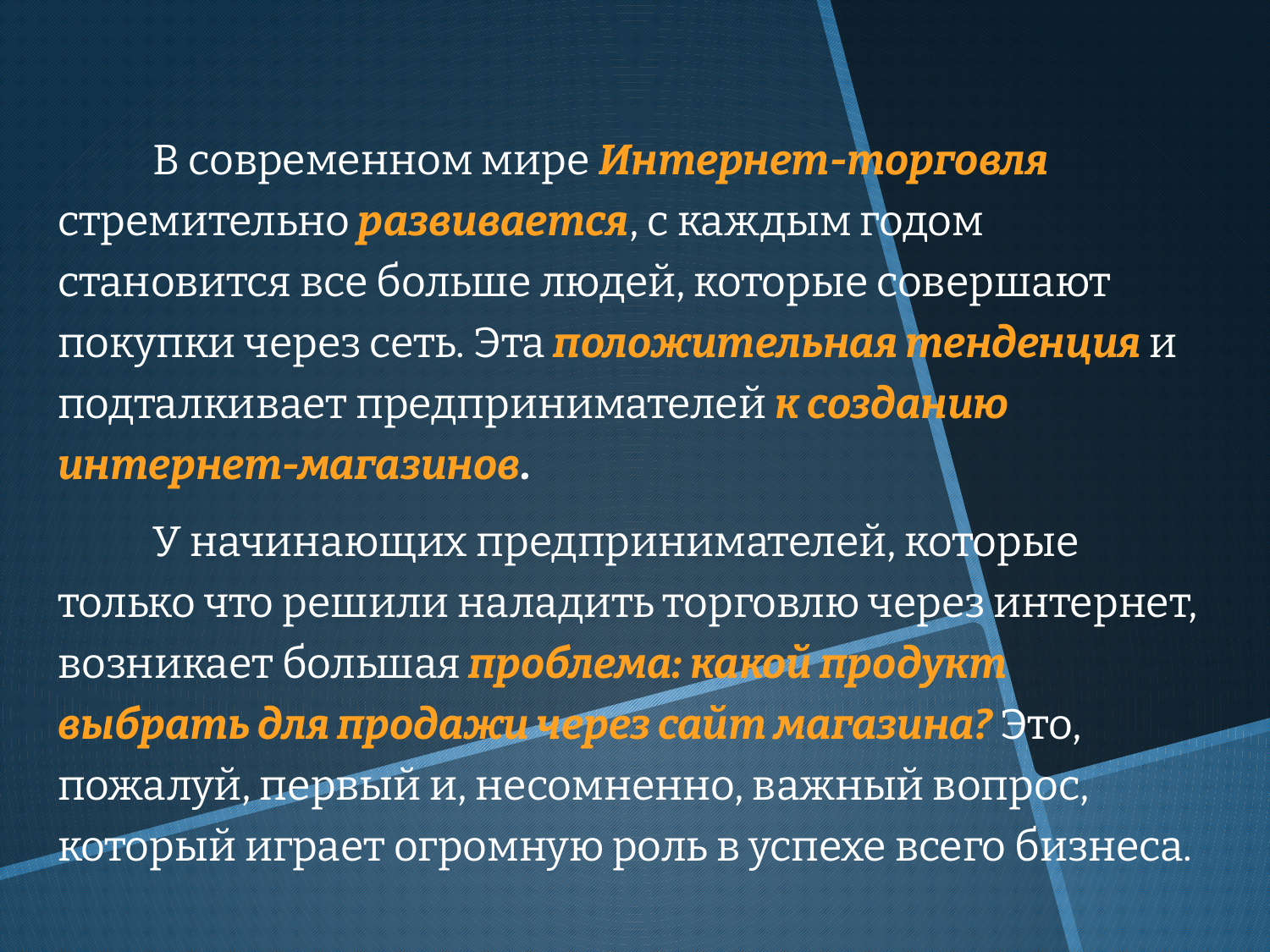

В современном мире Интернет-торговля стремительно развивается, с каждым годом становится все больше людей, которые совершают покупки через сеть. Эта положительная тенденция и подталкивает предпринимателей к созданию интернет-магазинов.
	У начинающих предпринимателей, которые только что решили наладить торговлю через интернет, возникает большая проблема: какой продукт выбрать для продажи через сайт магазина? Это, пожалуй, первый и, несомненно, важный вопрос, который играет огромную роль в успехе всего бизнеса.